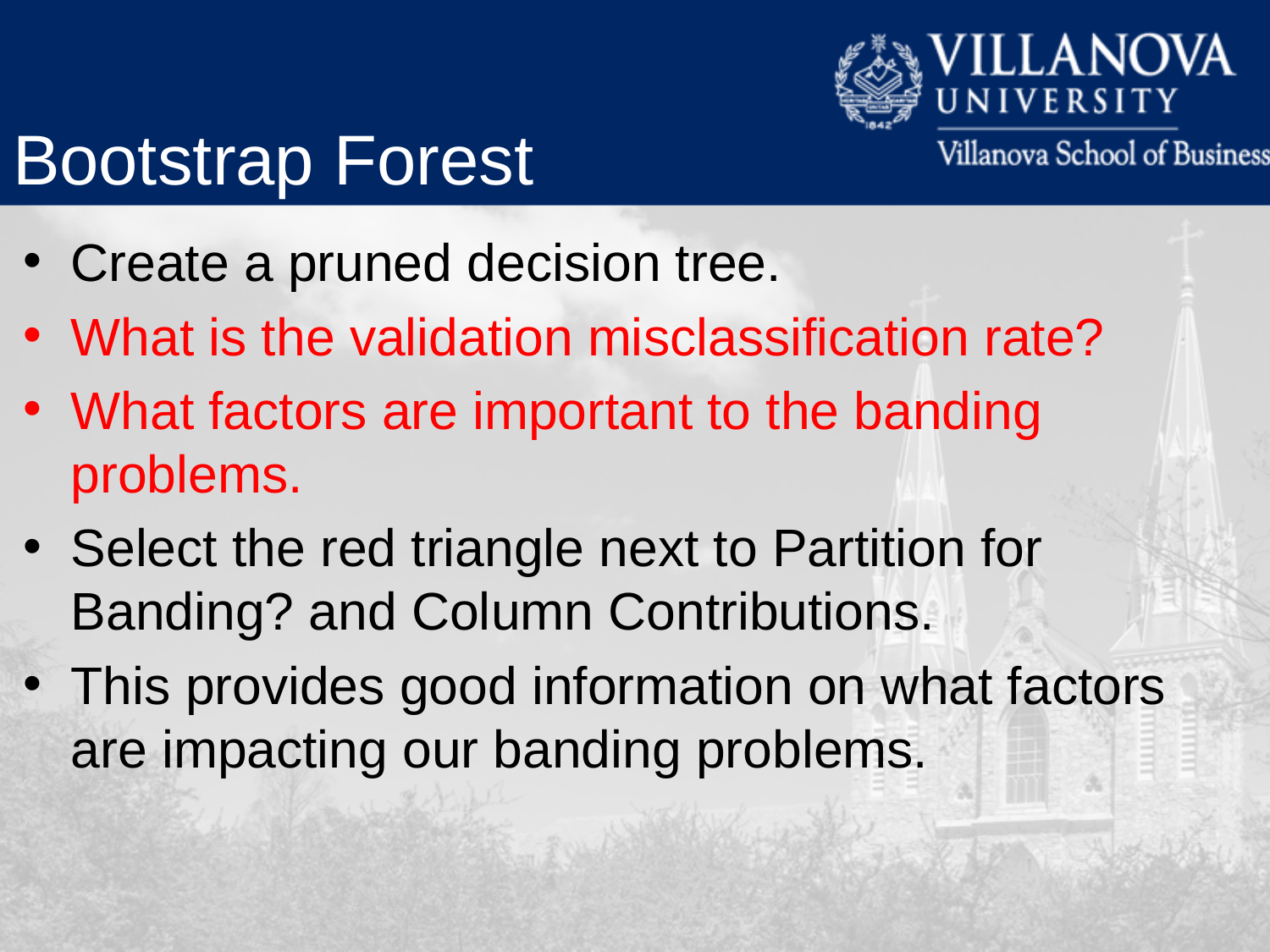

Bootstrap Forest
Create a pruned decision tree.
What is the validation misclassification rate?
What factors are important to the banding problems.
Select the red triangle next to Partition for Banding? and Column Contributions.
This provides good information on what factors are impacting our banding problems.